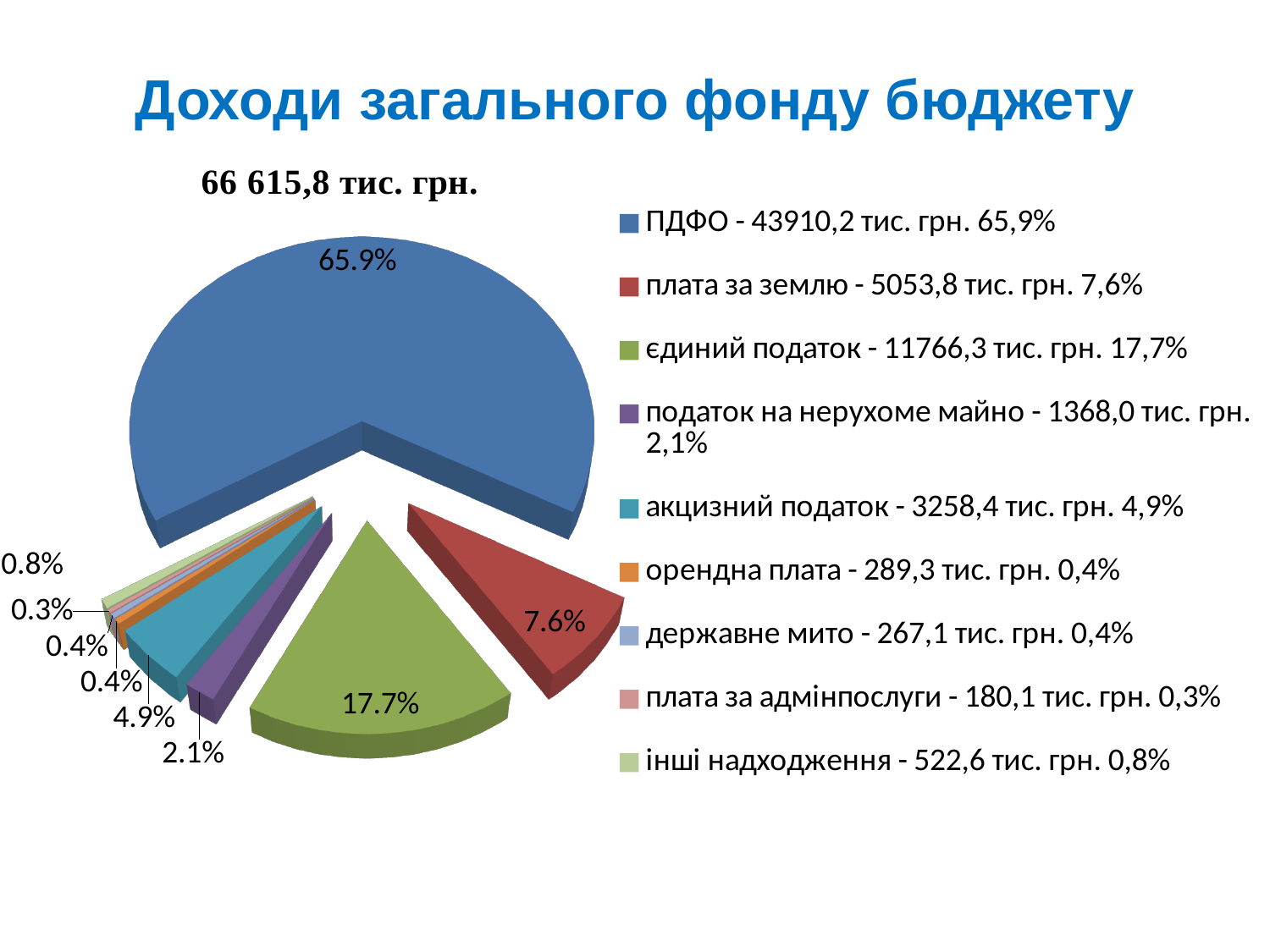

# Доходи загального фонду бюджету

[unsupported chart]